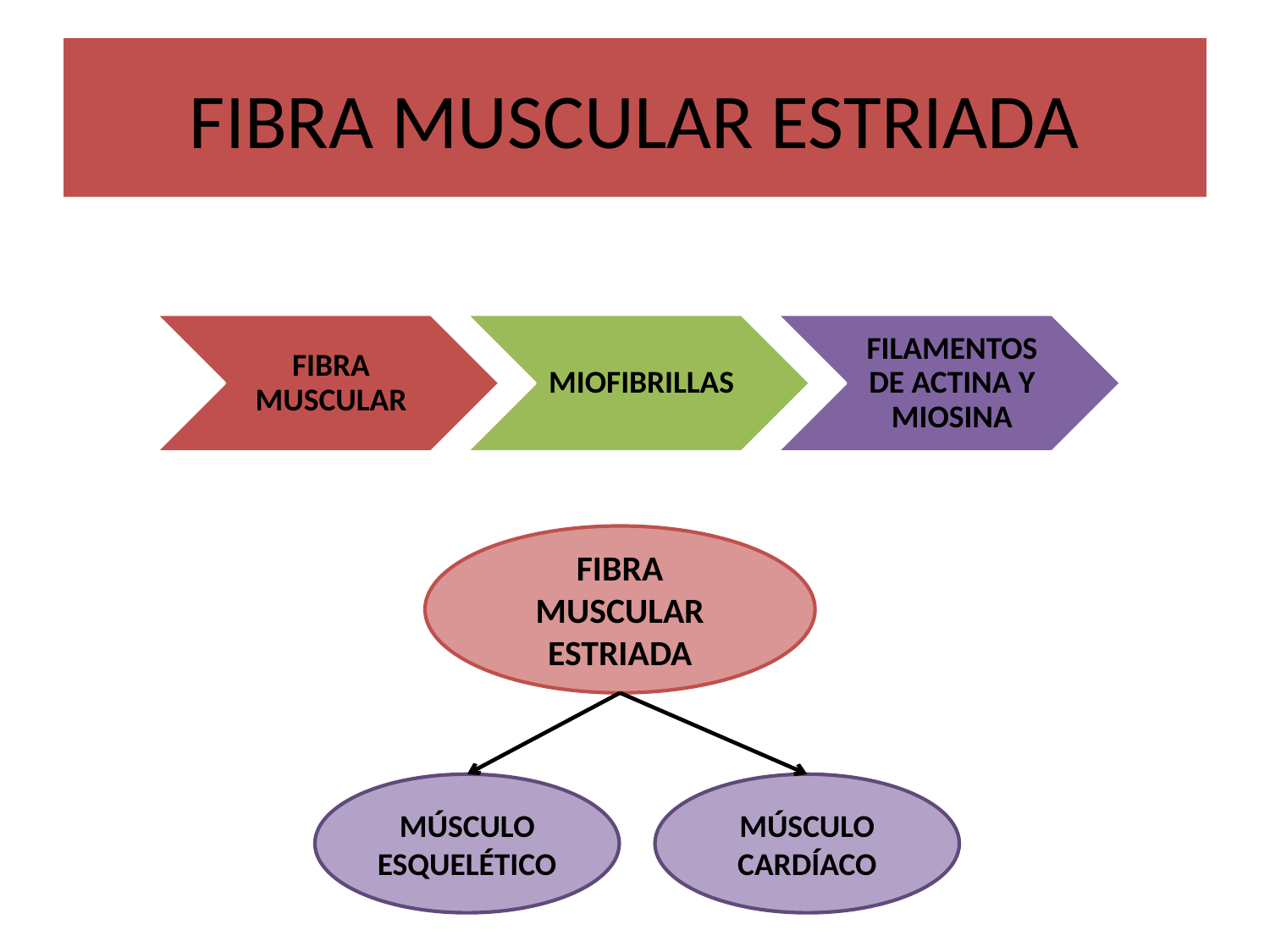

# FIBRA MUSCULAR ESTRIADA

FIBRA MUSCULAR
MIOFIBRILLAS
FILAMENTOS DE ACTINA Y MIOSINA
FIBRA MUSCULAR ESTRIADA
MÚSCULO ESQUELÉTICO
MÚSCULO CARDÍACO